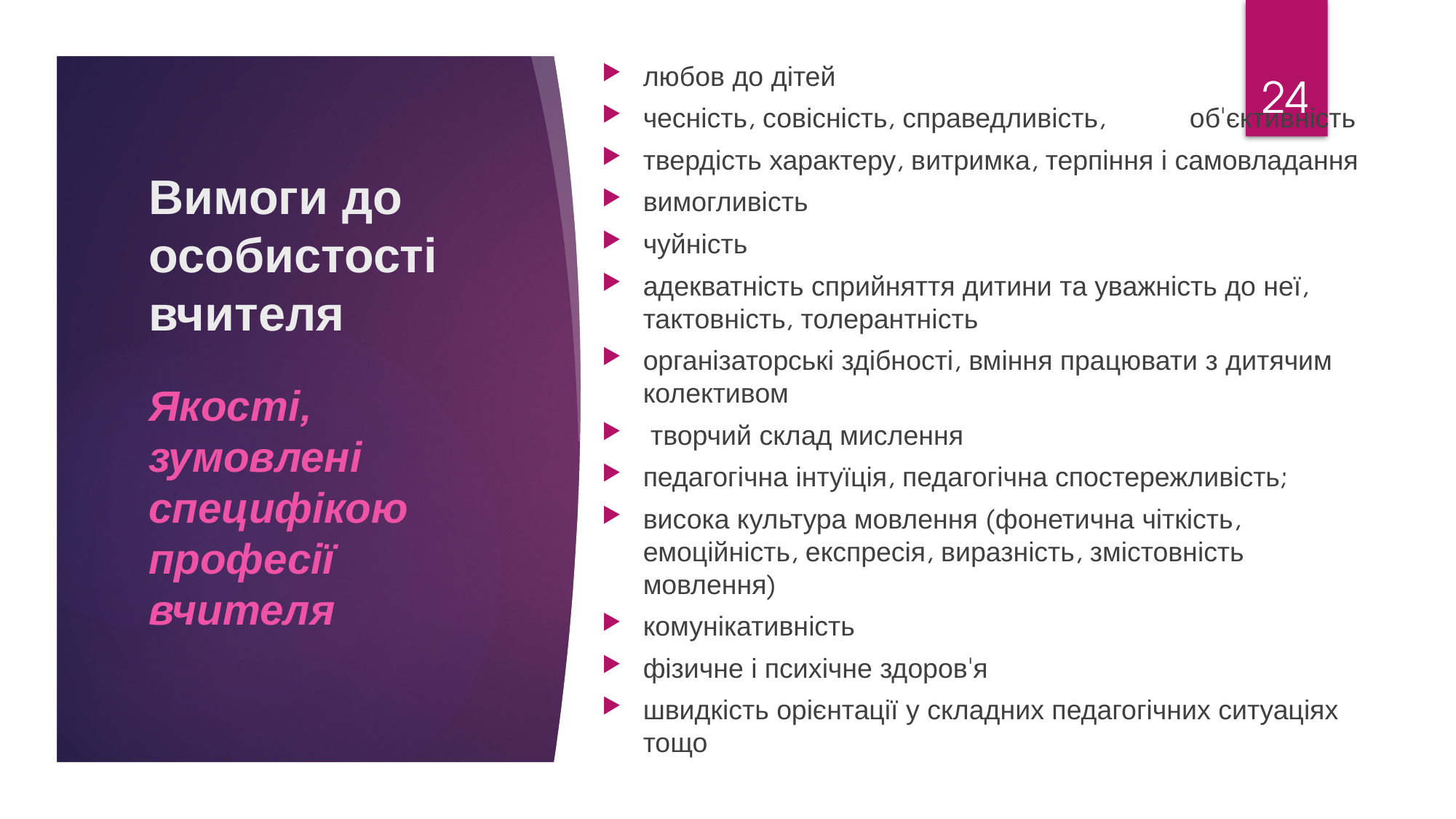

любов до дітей
чесність, совісність, справедливість,           об'єктивність
твердість характеру, витримка, терпіння і самовладання
вимогливість
чуйність
адекватність сприйняття дитини та уважність до неї, тактовність, толерантність
організаторські здібності, вміння працювати з дитячим колективом
 творчий склад мислення
педагогічна інтуїція, педагогічна спостережливість;
висока культура мовлення (фонетична чіткість, емоційність, експресія, виразність, змістовність мовлення)
комунікативність
фізичне і психічне здоров'я
швидкість орієнтації у складних педагогічних ситуаціях тощо
24
# Вимоги до особистості вчителя
Якості, зумовлені специфікою професії вчителя